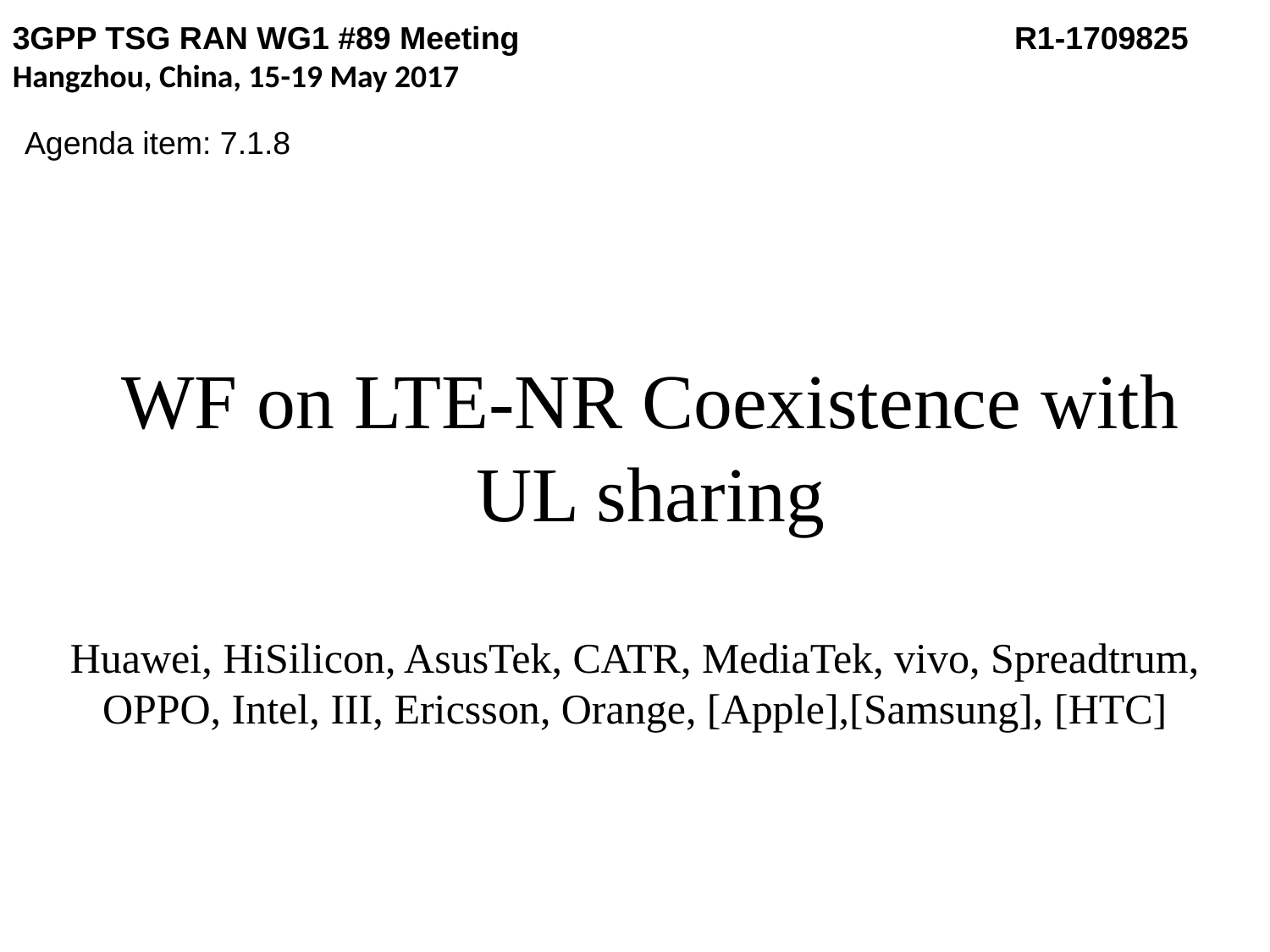

3GPP TSG RAN WG1 #89 Meeting  		                           R1-1709825
Hangzhou, China, 15-19 May 2017
Agenda item: 7.1.8
# WF on LTE-NR Coexistence with UL sharing
Huawei, HiSilicon, AsusTek, CATR, MediaTek, vivo, Spreadtrum, OPPO, Intel, III, Ericsson, Orange, [Apple],[Samsung], [HTC]